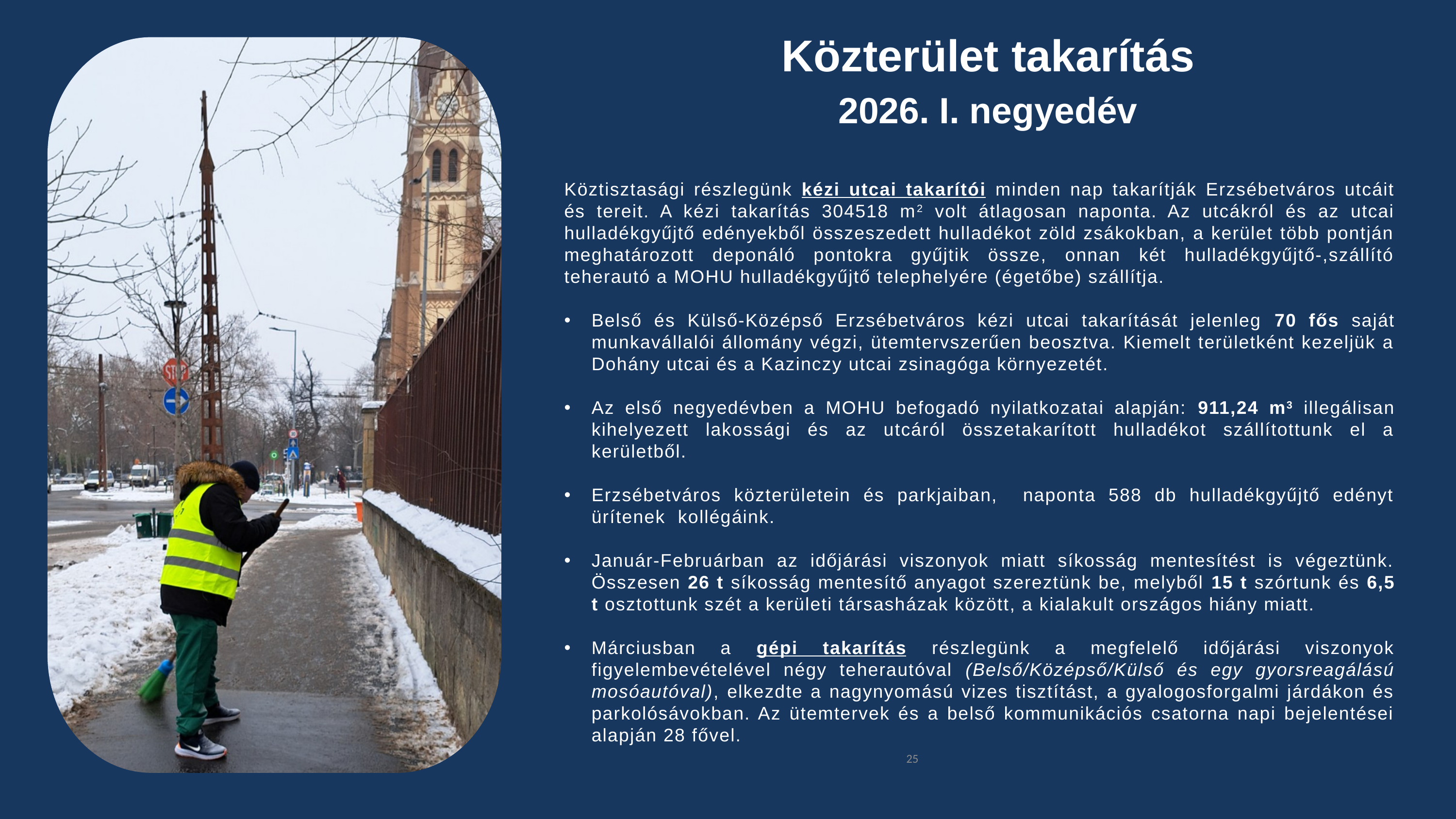

Közterület takarítás
2026. I. negyedév

Köztisztasági részlegünk kézi utcai takarítói minden nap takarítják Erzsébetváros utcáit és tereit. A kézi takarítás 304518 m2 volt átlagosan naponta. Az utcákról és az utcai hulladékgyűjtő edényekből összeszedett hulladékot zöld zsákokban, a kerület több pontján meghatározott deponáló pontokra gyűjtik össze, onnan két hulladékgyűjtő-,szállító teherautó a MOHU hulladékgyűjtő telephelyére (égetőbe) szállítja.

Belső és Külső-Középső Erzsébetváros kézi utcai takarítását jelenleg 70 fős saját munkavállalói állomány végzi, ütemtervszerűen beosztva. Kiemelt területként kezeljük a Dohány utcai és a Kazinczy utcai zsinagóga környezetét.

Az első negyedévben a MOHU befogadó nyilatkozatai alapján: 911,24 m3 illegálisan kihelyezett lakossági és az utcáról összetakarított hulladékot szállítottunk el a kerületből.

Erzsébetváros közterületein és parkjaiban,  naponta 588 db hulladékgyűjtő edényt ürítenek  kollégáink.

Január-Februárban az időjárási viszonyok miatt síkosság mentesítést is végeztünk. Összesen 26 t síkosság mentesítő anyagot szereztünk be, melyből 15 t szórtunk és 6,5 t osztottunk szét a kerületi társasházak között, a kialakult országos hiány miatt.

Márciusban a gépi takarítás részlegünk a megfelelő időjárási viszonyok figyelembevételével négy teherautóval (Belső/Középső/Külső és egy gyorsreagálású mosóautóval), elkezdte a nagynyomású vizes tisztítást, a gyalogosforgalmi járdákon és parkolósávokban. Az ütemtervek és a belső kommunikációs csatorna napi bejelentései alapján 28 fővel.

25